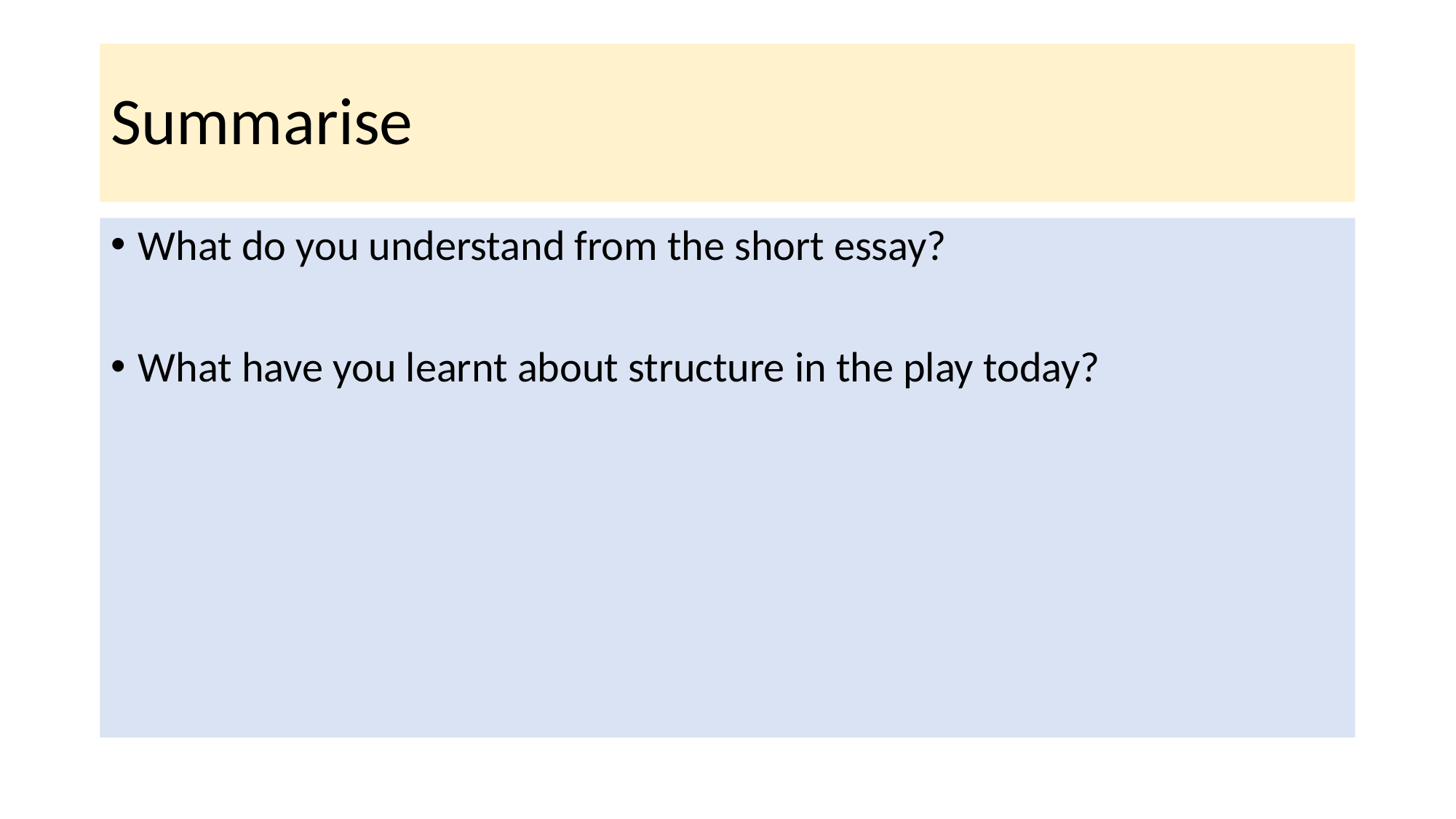

# Summarise
What do you understand from the short essay?

What have you learnt about structure in the play today?